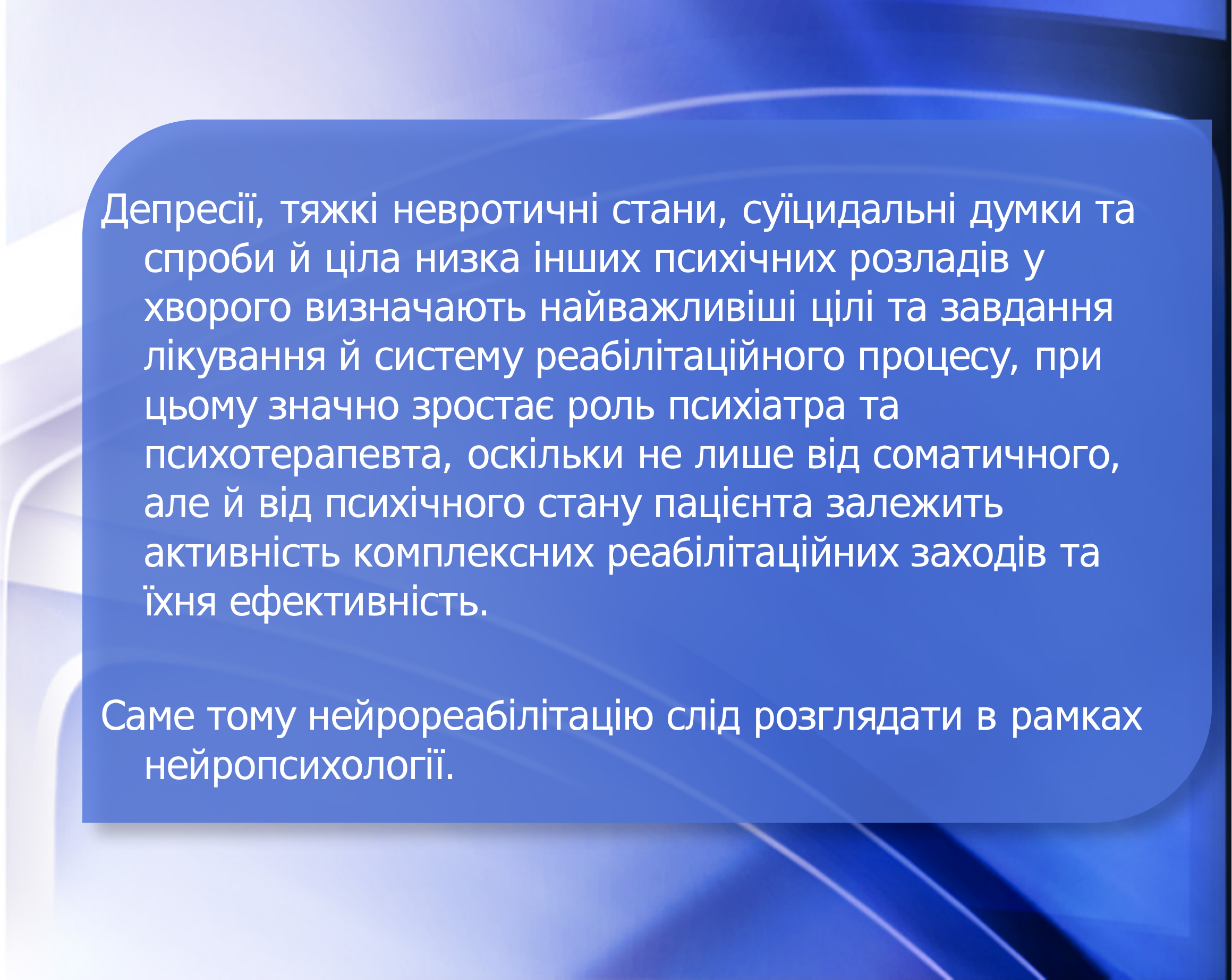

Депресiї, тяжкi невротичнi стани, суїцидальнi думки та спроби й цiла низка iнших психiчних розладiв у хворого визначають найважливiшi цiлi та завдання лiкування й систему реабiлiтацiйного процесу, при цьому значно зростає роль психiатра та психотерапевта, оскiльки не лише вiд соматичного, але й вiд психiчного стану пацiєнта залежить активнiсть комплексних реабiлiтацiйних заходiв та їхня ефективнiсть.

Саме тому нейрореабiлiтацiю слiд розглядати в рамках нейропсихологiї.